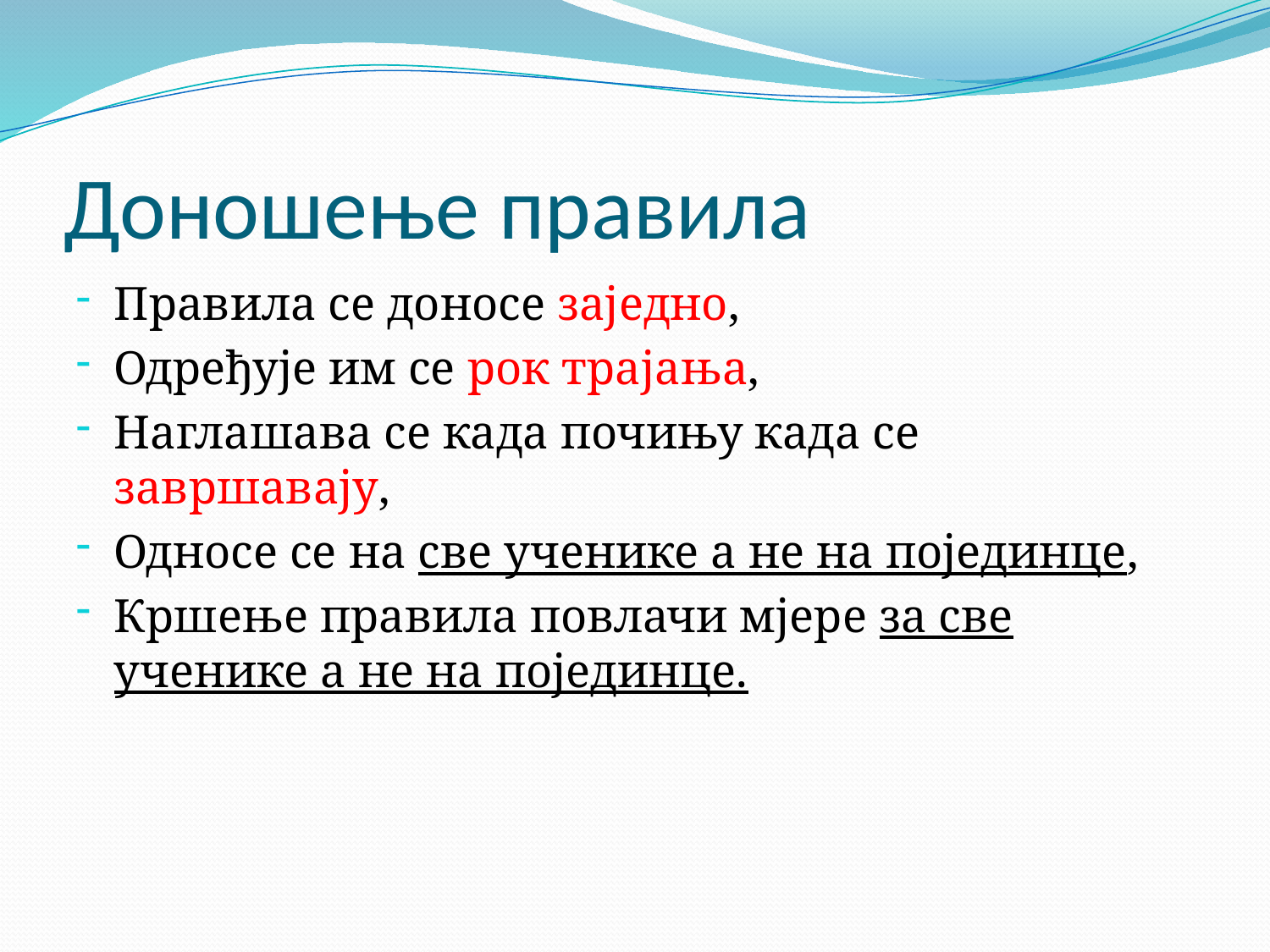

# Доношење правила
Правила се доносе заједно,
Одређује им се рок трајања,
Наглашава се када почињу када се завршавају,
Односе се на све ученике а не на појединце,
Кршење правила повлачи мјере за све ученике а не на појединце.